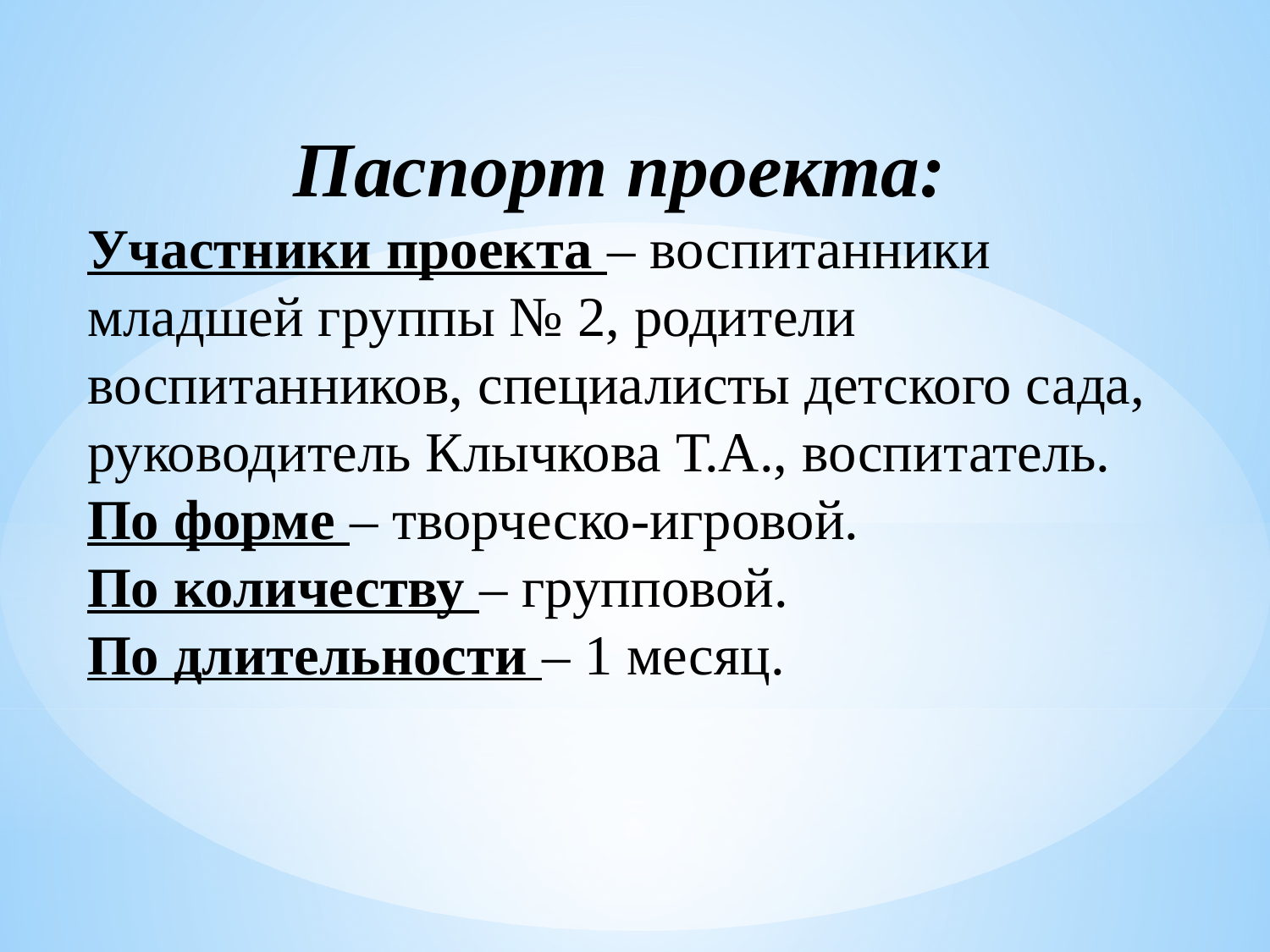

Паспорт проекта:
Участники проекта – воспитанники младшей группы № 2, родители воспитанников, специалисты детского сада, руководитель Клычкова Т.А., воспитатель.
По форме – творческо-игровой.
По количеству – групповой.
По длительности – 1 месяц.